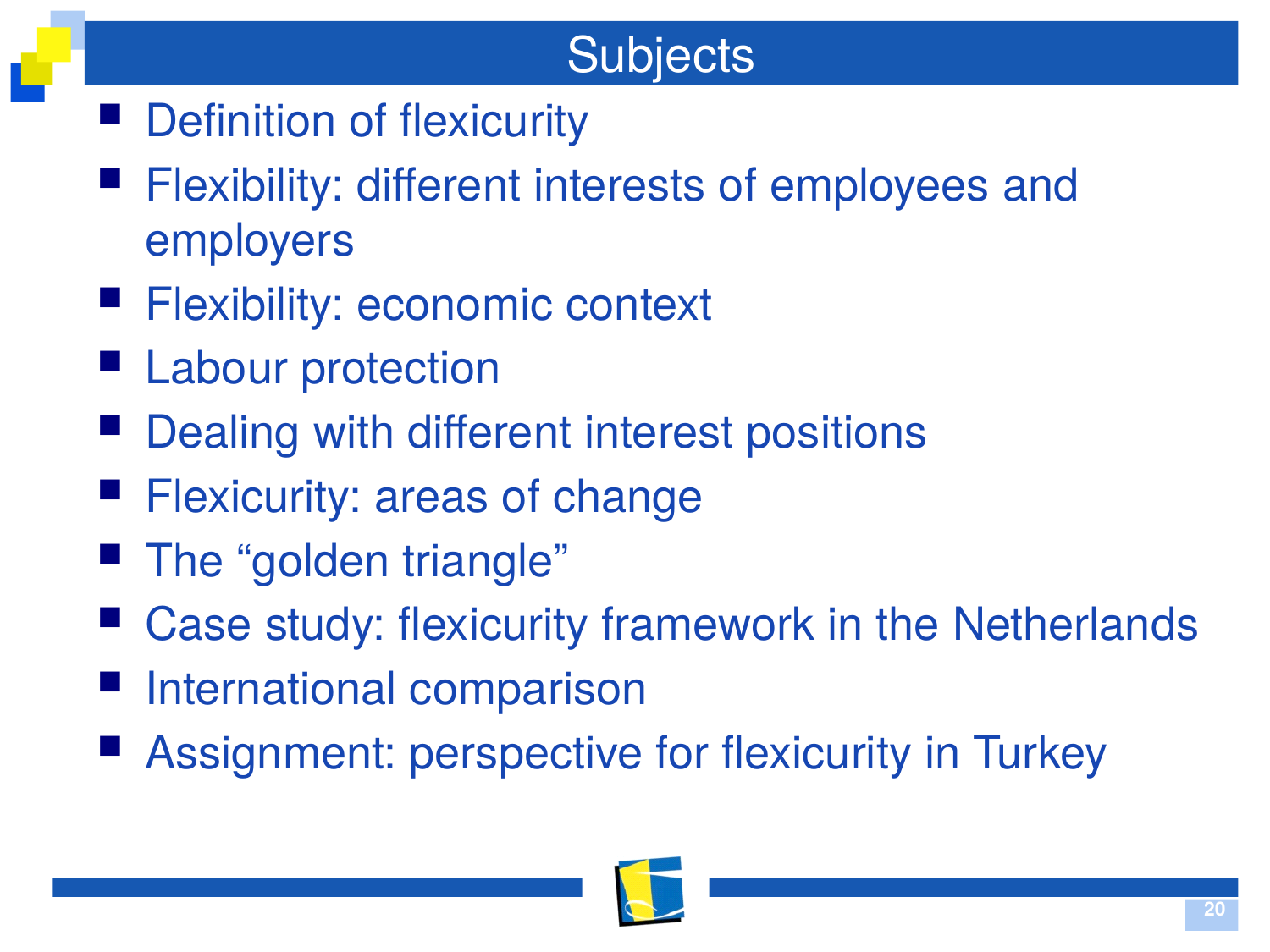

# Subjects
Definition of flexicurity
Flexibility: different interests of employees and employers
Flexibility: economic context
Labour protection
Dealing with different interest positions
Flexicurity: areas of change
The “golden triangle”
Case study: flexicurity framework in the Netherlands
International comparison
Assignment: perspective for flexicurity in Turkey
20